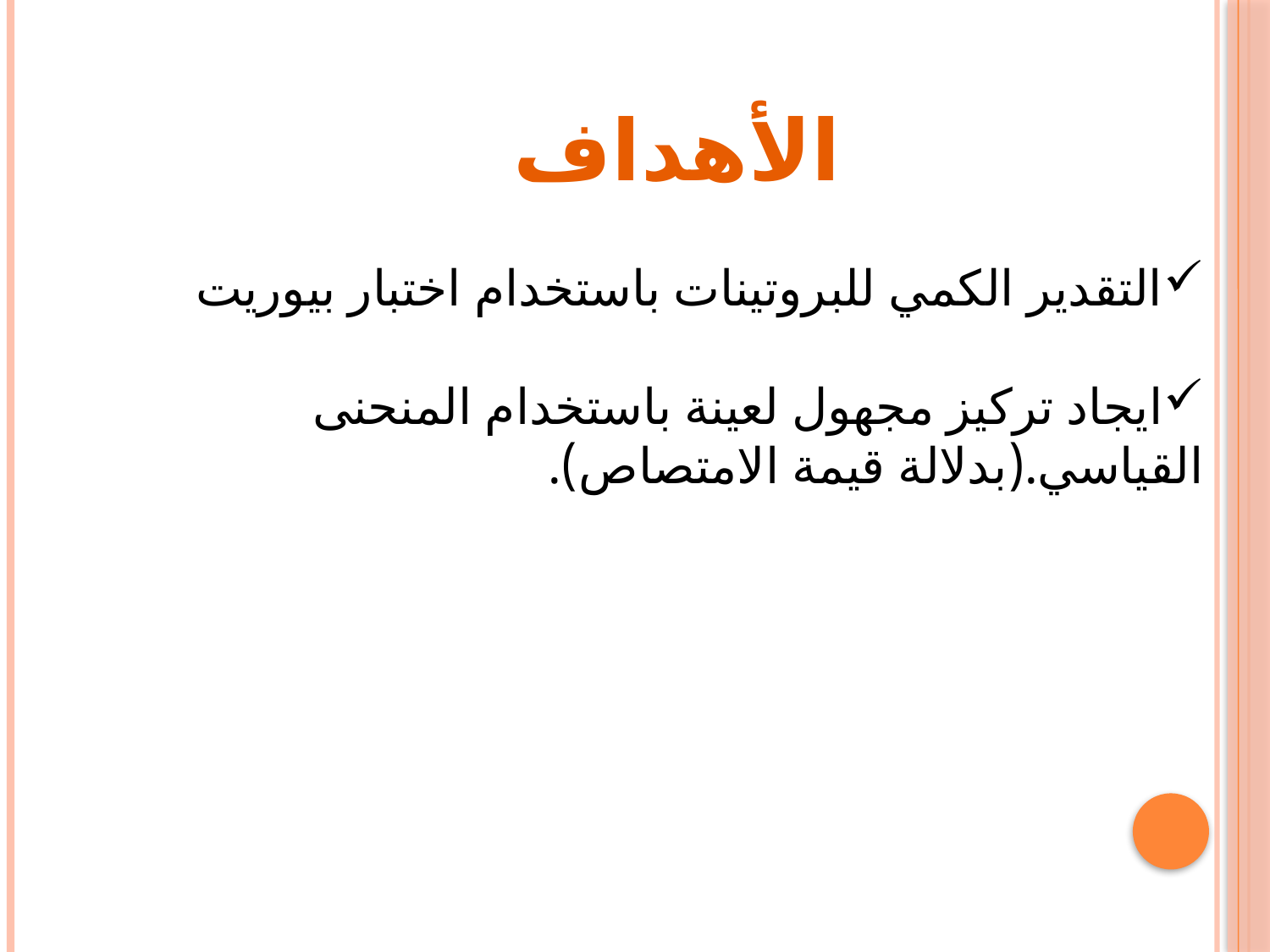

الأهداف

التقدير الكمي للبروتينات باستخدام اختبار بيوريت

ايجاد تركيز مجهول لعينة باستخدام المنحنى القياسي.(بدلالة قيمة الامتصاص).